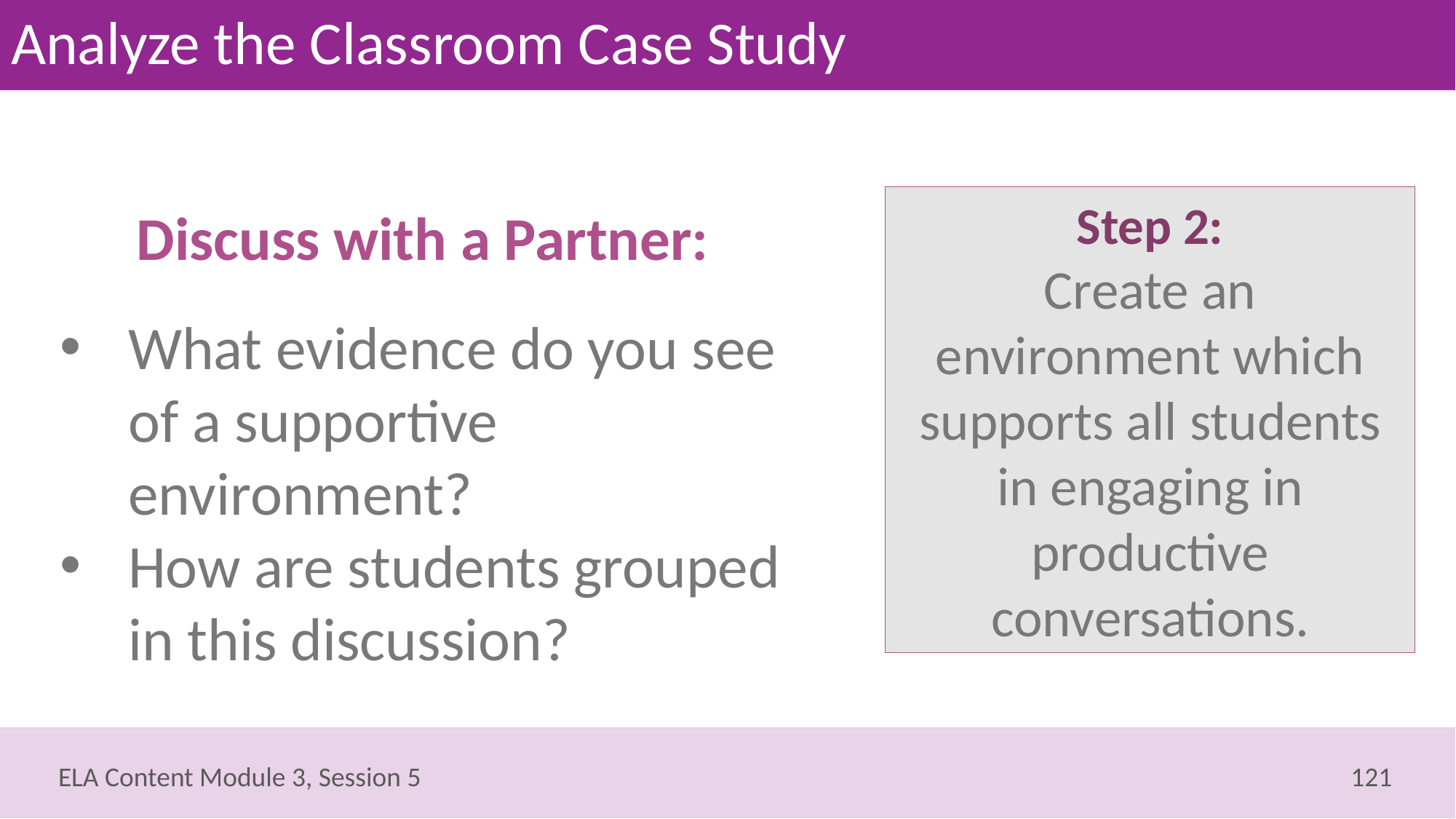

# Analyze the Classroom Case Study
Step 2:
Create an environment which supports all students in engaging in productive conversations.
Discuss with a Partner:

What evidence do you see of a supportive environment?
How are students grouped in this discussion?
121